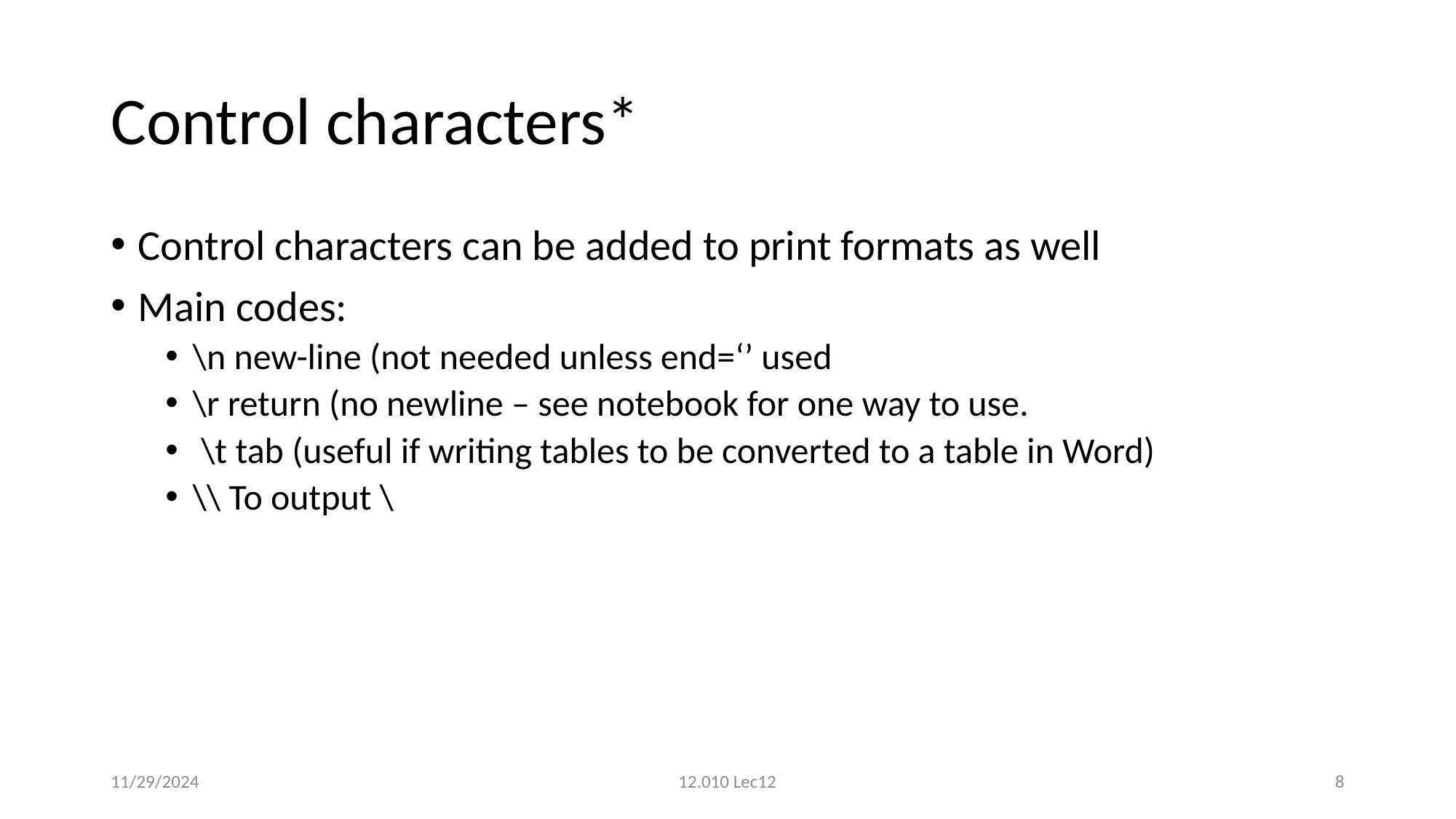

# Control characters*
Control characters can be added to print formats as well
Main codes:
\n new-line (not needed unless end=‘’ used
\r return (no newline – see notebook for one way to use.
 \t tab (useful if writing tables to be converted to a table in Word)
\\ To output \

11/29/2024
12.010 Lec12
8